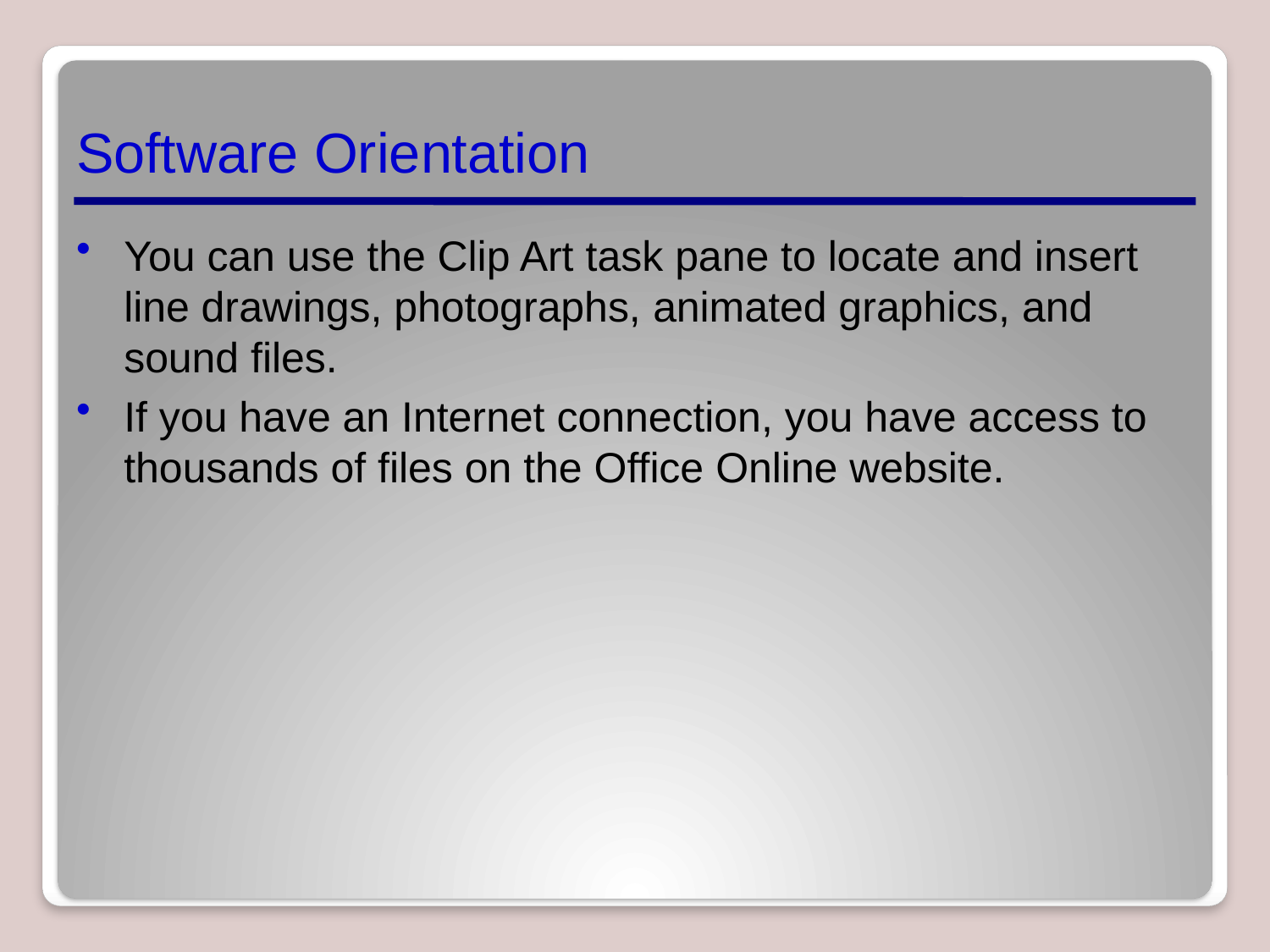

# Software Orientation
You can use the Clip Art task pane to locate and insert line drawings, photographs, ­animated graphics, and sound files.
If you have an Internet connection, you have access to thousands of files on the Office Online website.